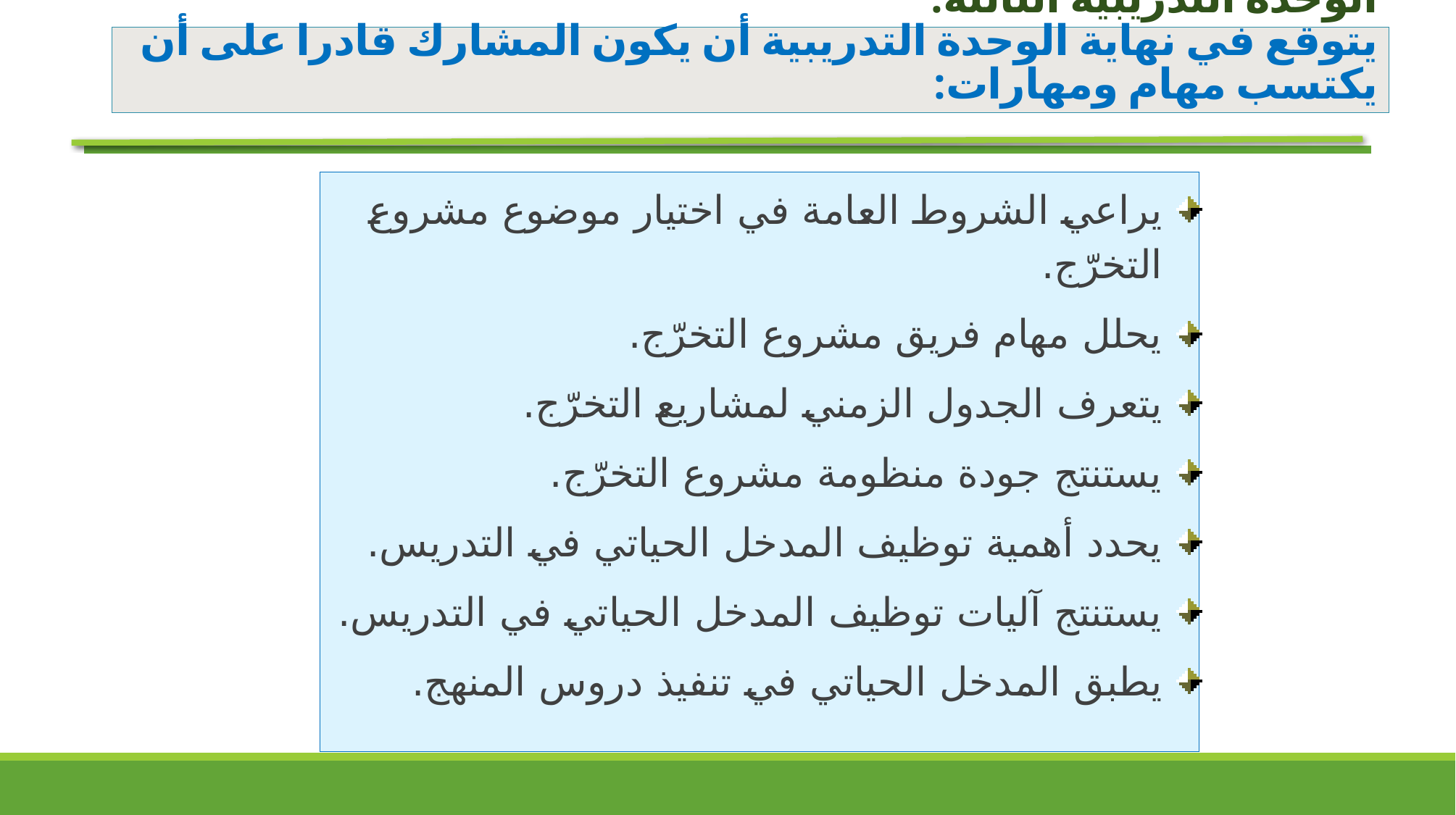

# الوحدة التدريبية الثالثة: يتوقع في نهاية الوحدة التدريبية أن يكون المشارك قادرا على أن يكتسب مهام ومهارات:
يراعي الشروط العامة في اختيار موضوع مشروع التخرّج.
يحلل مهام فريق مشروع التخرّج.
يتعرف الجدول الزمني لمشاريع التخرّج.
يستنتج جودة منظومة مشروع التخرّج.
يحدد أهمية توظيف المدخل الحياتي في التدريس.
يستنتج آليات توظيف المدخل الحياتي في التدريس.
يطبق المدخل الحياتي في تنفيذ دروس المنهج.